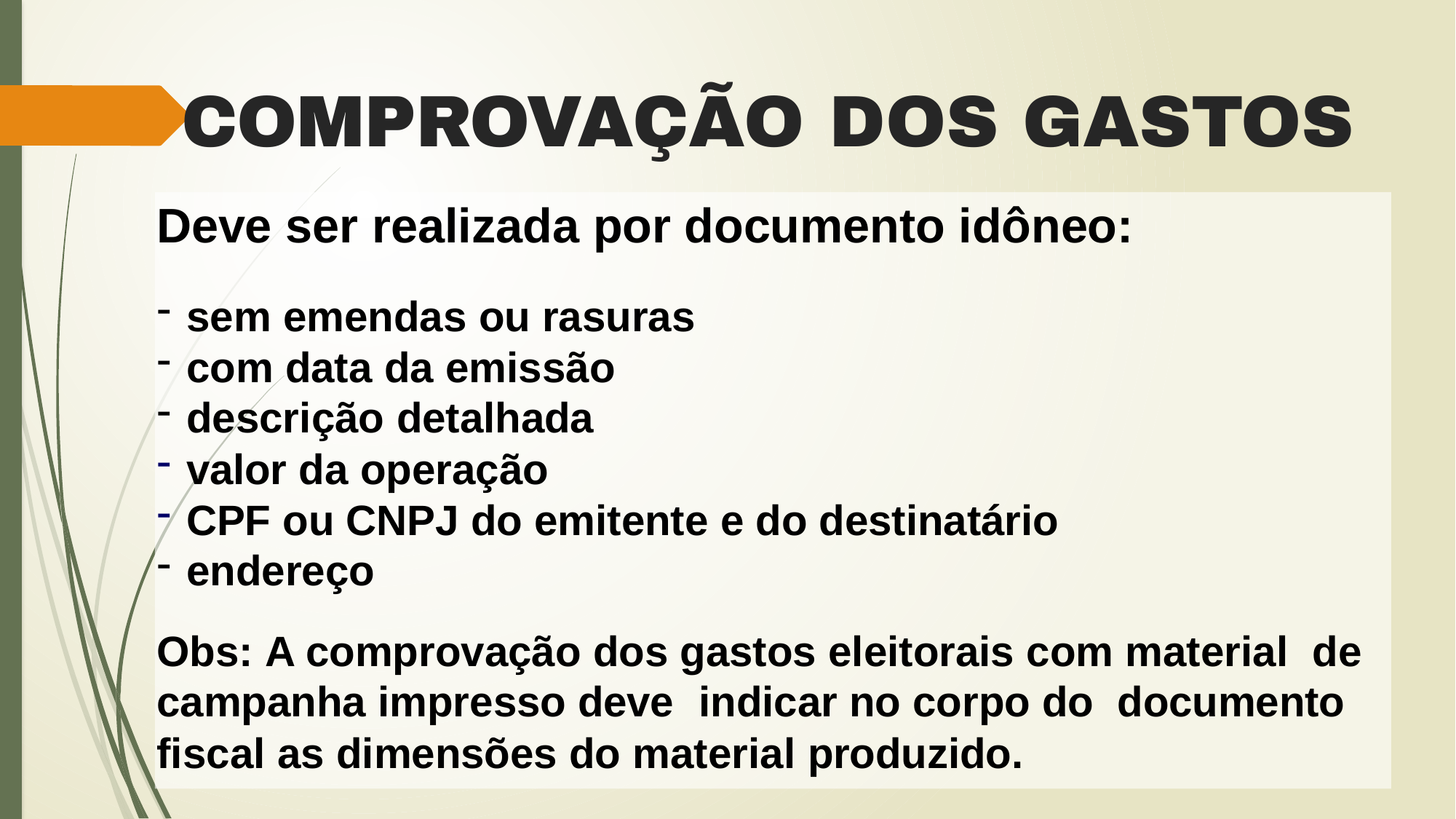

# COMPROVAÇÃO DOS GASTOS
Deve ser realizada por documento idôneo:
sem emendas ou rasuras
com data da emissão
descrição detalhada
valor da operação
CPF ou CNPJ do emitente e do destinatário
endereço

Obs: A comprovação dos gastos eleitorais com material  de campanha impresso deve indicar no corpo do  documento
fiscal as dimensões do material produzido.